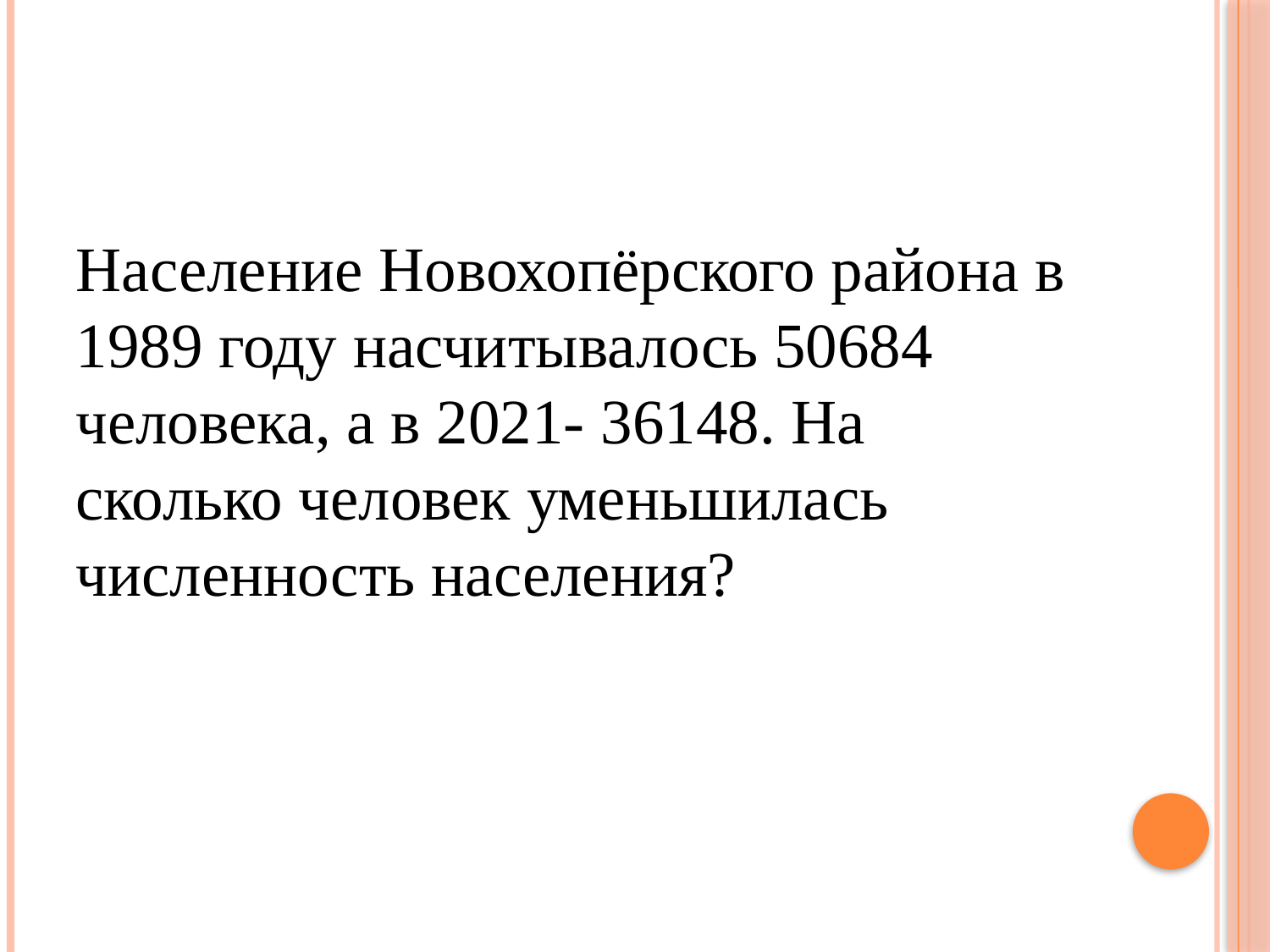

#
Население Новохопёрского района в 1989 году насчитывалось 50684 человека, а в 2021- 36148. На сколько человек уменьшилась численность населения?